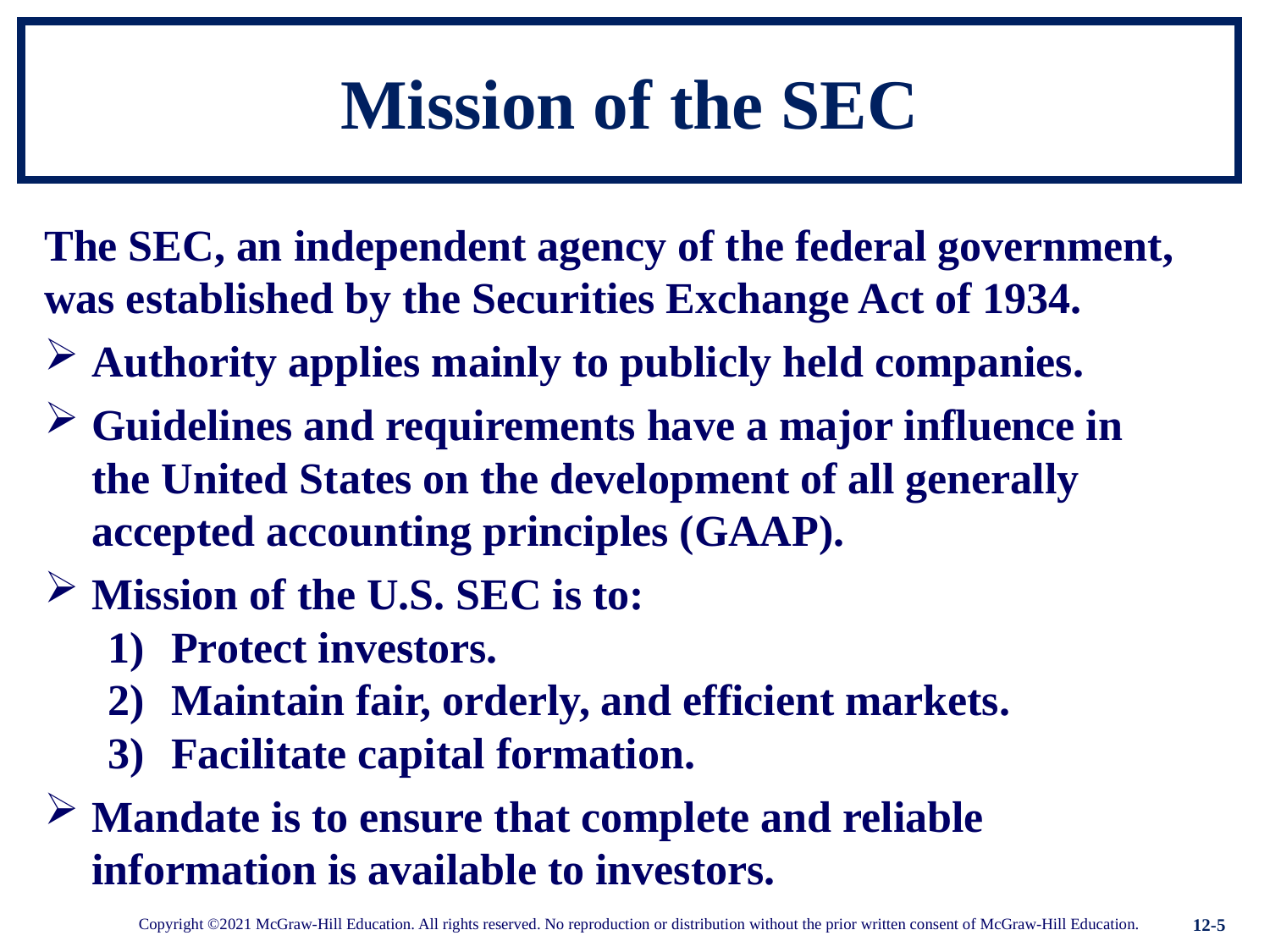

# Mission of the SEC
The SEC, an independent agency of the federal government, was established by the Securities Exchange Act of 1934.
Authority applies mainly to publicly held companies.
Guidelines and requirements have a major influence in the United States on the development of all generally accepted accounting principles (GAAP).
Mission of the U.S. SEC is to:
Protect investors.
Maintain fair, orderly, and efficient markets.
Facilitate capital formation.
Mandate is to ensure that complete and reliable information is available to investors.

12-5
Copyright ©2021 McGraw-Hill Education. All rights reserved. No reproduction or distribution without the prior written consent of McGraw-Hill Education.